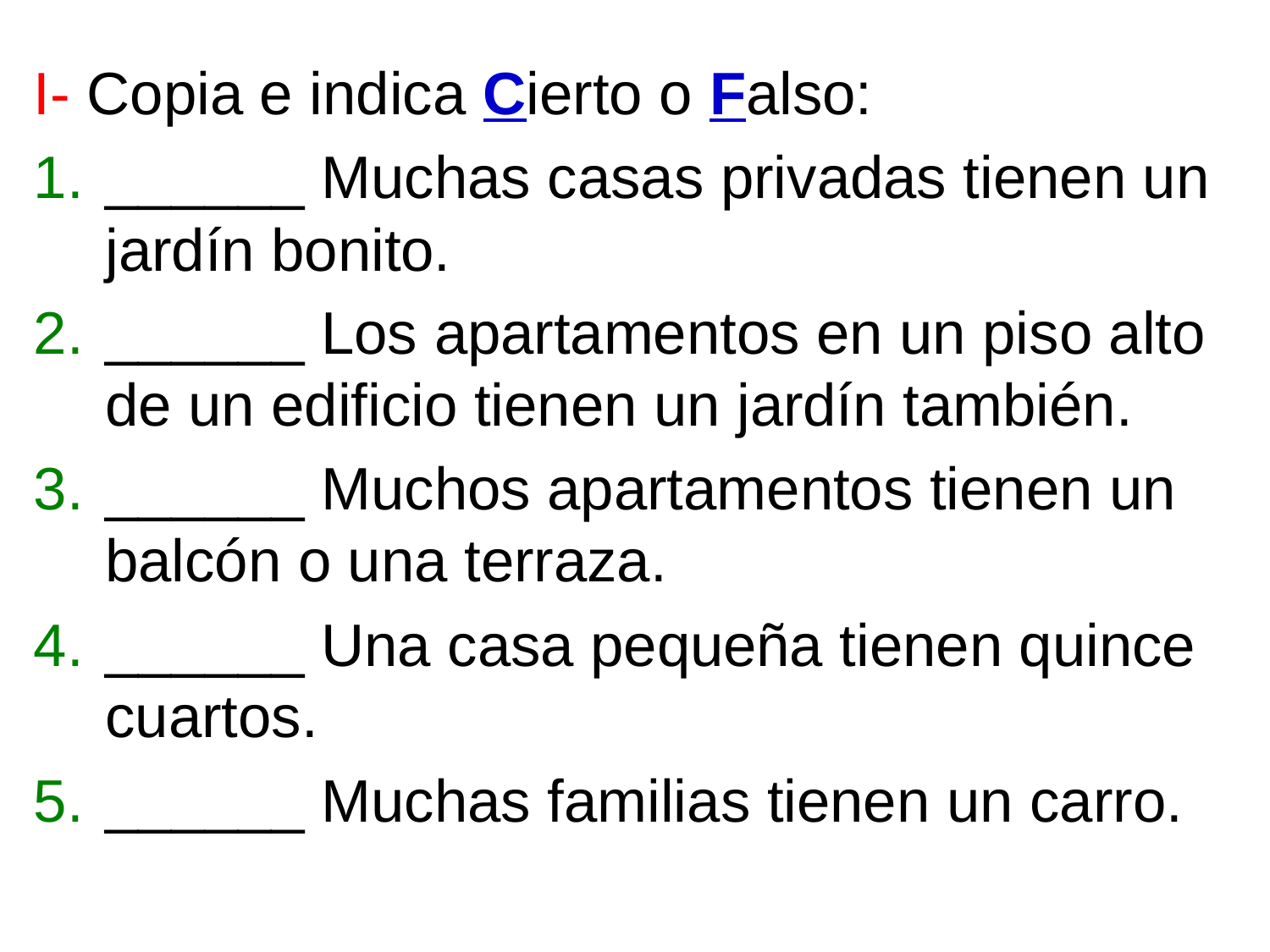

I- Copia e indica Cierto o Falso:
______ Muchas casas privadas tienen un jardín bonito.
______ Los apartamentos en un piso alto de un edificio tienen un jardín también.
______ Muchos apartamentos tienen un balcón o una terraza.
______ Una casa pequeña tienen quince cuartos.
______ Muchas familias tienen un carro.